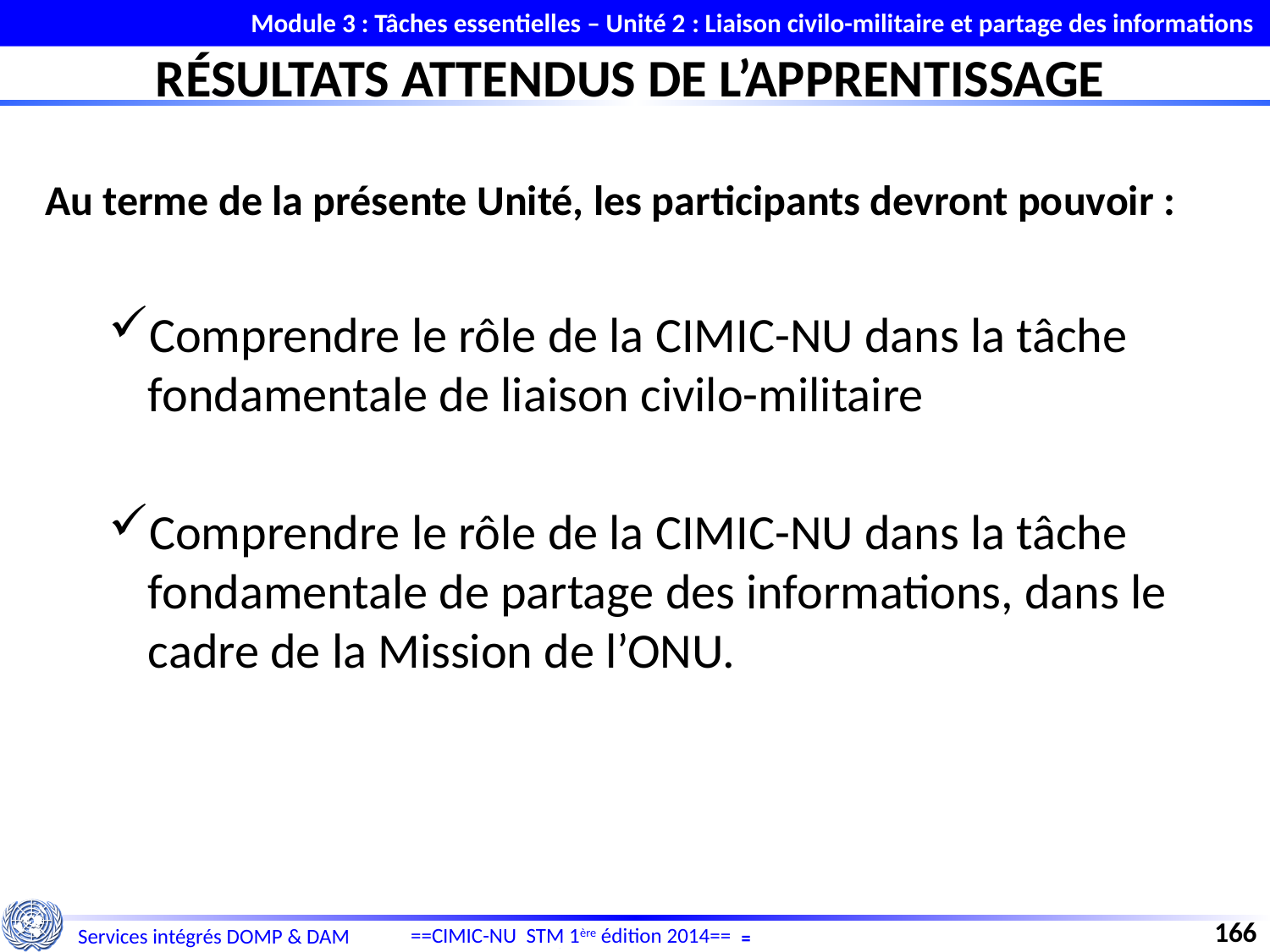

Module 3 : Tâches essentielles – Unité 2 : Liaison civilo-militaire et partage des informations
# RÉSULTATS ATTENDUS DE L’APPRENTISSAGE
Au terme de la présente Unité, les participants devront pouvoir :

Comprendre le rôle de la CIMIC-NU dans la tâche fondamentale de liaison civilo-militaire

Comprendre le rôle de la CIMIC-NU dans la tâche fondamentale de partage des informations, dans le cadre de la Mission de l’ONU.

166
==CIMIC-NU  STM 1ère édition 2014==
Services intégrés DOMP & DAM